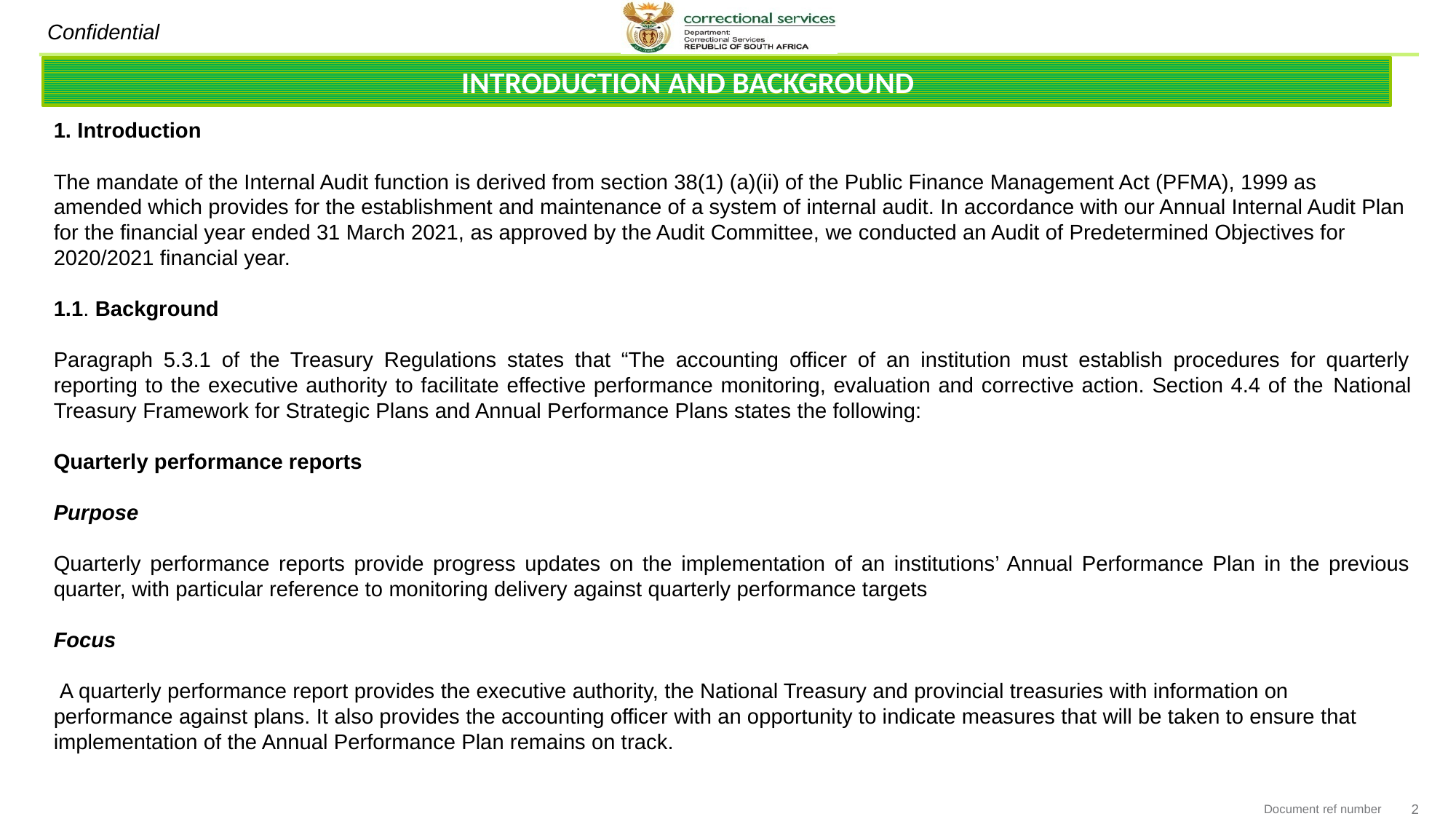

1. Introduction

The mandate of the Internal Audit function is derived from section 38(1) (a)(ii) of the Public Finance Management Act (PFMA), 1999 as amended which provides for the establishment and maintenance of a system of internal audit. In accordance with our Annual Internal Audit Plan for the financial year ended 31 March 2021, as approved by the Audit Committee, we conducted an Audit of Predetermined Objectives for 2020/2021 financial year.

1.1. Background

Paragraph 5.3.1 of the Treasury Regulations states that “The accounting officer of an institution must establish procedures for quarterly reporting to the executive authority to facilitate effective performance monitoring, evaluation and corrective action. Section 4.4 of the National Treasury Framework for Strategic Plans and Annual Performance Plans states the following:

Quarterly performance reports

Purpose

Quarterly performance reports provide progress updates on the implementation of an institutions’ Annual Performance Plan in the previous quarter, with particular reference to monitoring delivery against quarterly performance targets

Focus

 A quarterly performance report provides the executive authority, the National Treasury and provincial treasuries with information on performance against plans. It also provides the accounting officer with an opportunity to indicate measures that will be taken to ensure that implementation of the Annual Performance Plan remains on track.

                                                           INTRODUCTION AND BACKGROUND